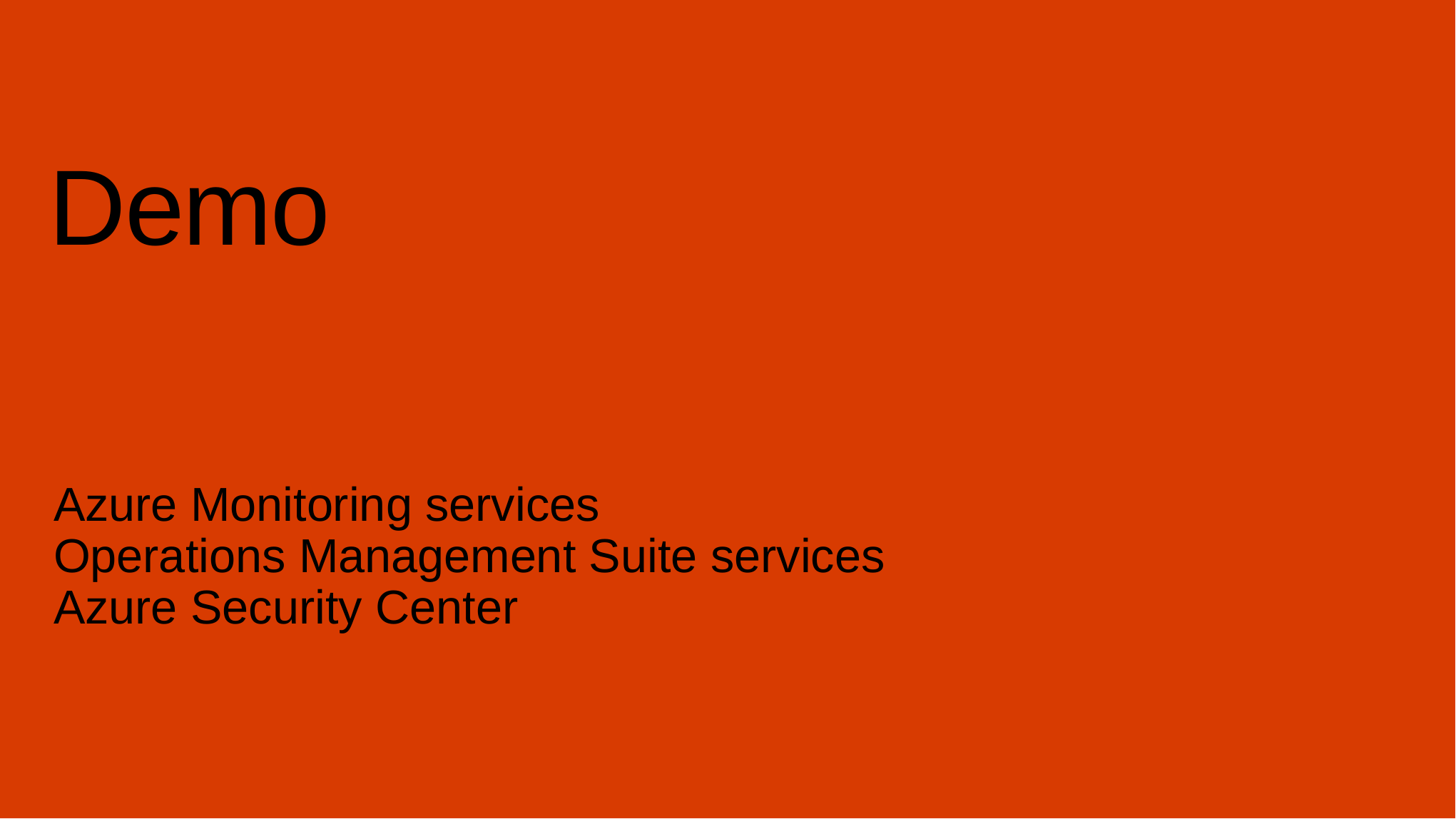

# Demo
Azure Monitoring services
Operations Management Suite services
Azure Security Center